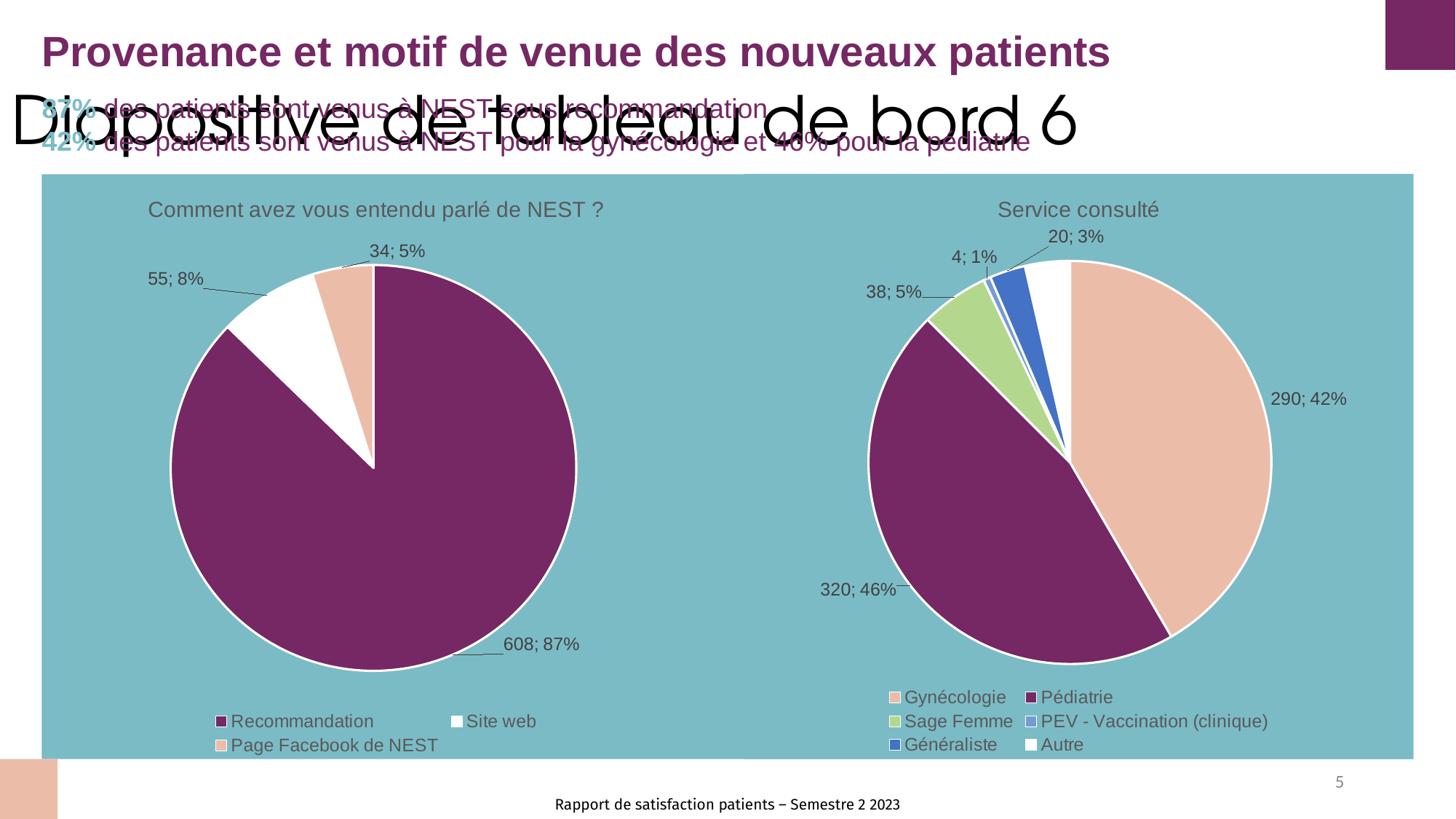

Provenance et motif de venue des nouveaux patients
Diapositive de tableau de bord 6
87% des patients sont venus à NEST sous recommandation
42% des patients sont venus à NEST pour la gynécologie et 46% pour la pédiatrie

### Chart:

| Category | Service consulté |
|---|---|
| Gynécologie | 290.0 |
| Pédiatrie | 320.0 |
| Sage Femme | 38.0 |
| PEV - Vaccination (clinique) | 4.0 |
| Généraliste | 20.0 |
| Autre | 25.0 |

### Chart:

| Category | Comment avez vous entendu parlé de NEST ? |
|---|---|
| Recommandation | 608.0 |
| Site web | 55.0 |
| Page Facebook de NEST | 34.0 |

5
Rapport de satisfaction patients – Semestre 2 2023